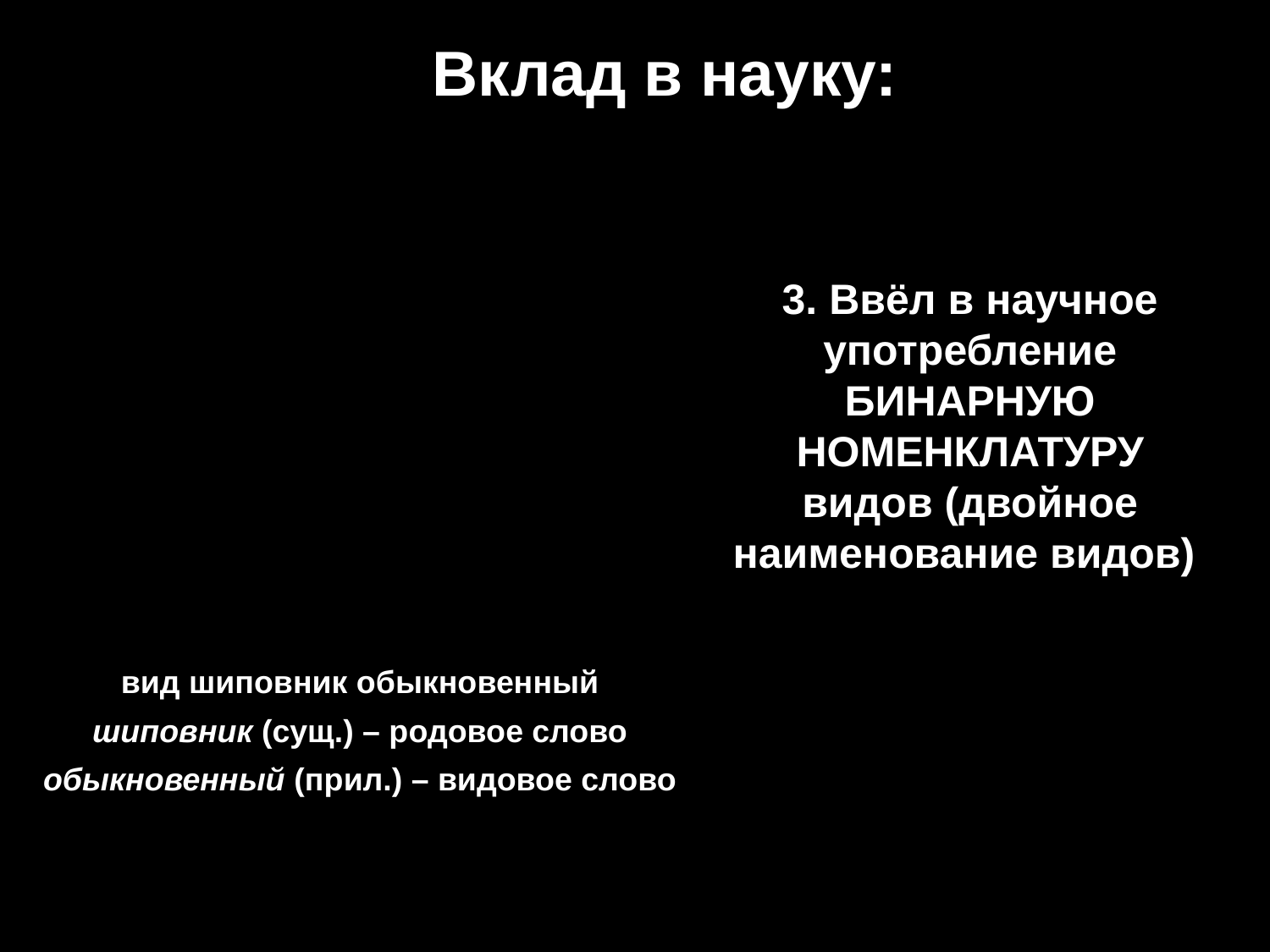

Вклад в науку:
3. Ввёл в научное употребление БИНАРНУЮ НОМЕНКЛАТУРУ видов (двойное наименование видов)
вид шиповник обыкновенный
шиповник (сущ.) – родовое слово
обыкновенный (прил.) – видовое слово